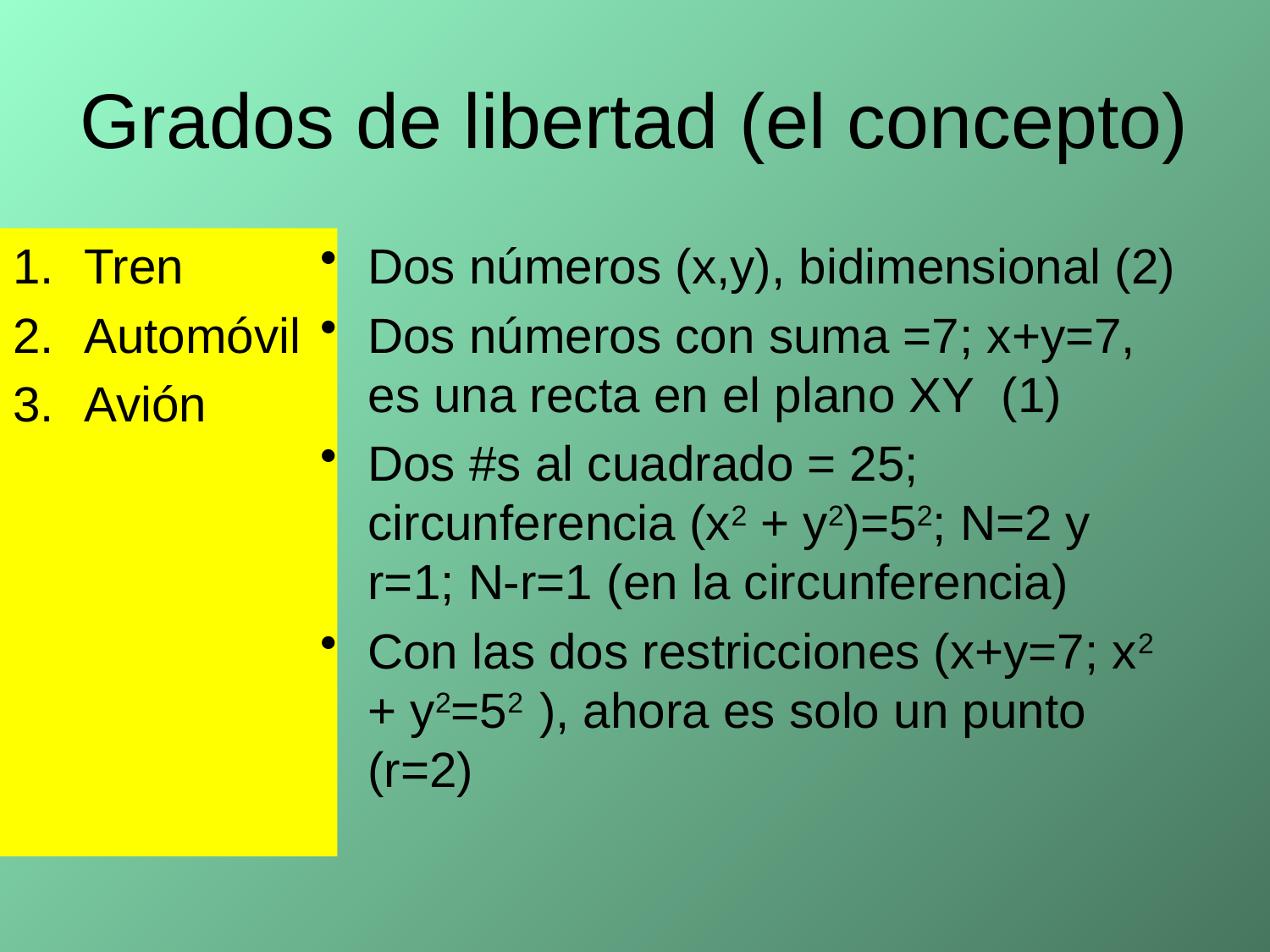

# Grados de libertad (el concepto)
Tren
Automóvil
Avión

Dos números (x,y), bidimensional (2)
Dos números con suma =7; x+y=7, es una recta en el plano XY  (1)
Dos #s al cuadrado = 25; circunferencia (x2 + y2)=52; N=2 y r=1; N-r=1 (en la circunferencia)
Con las dos restricciones (x+y=7; x2 + y2=52  ), ahora es solo un punto (r=2)